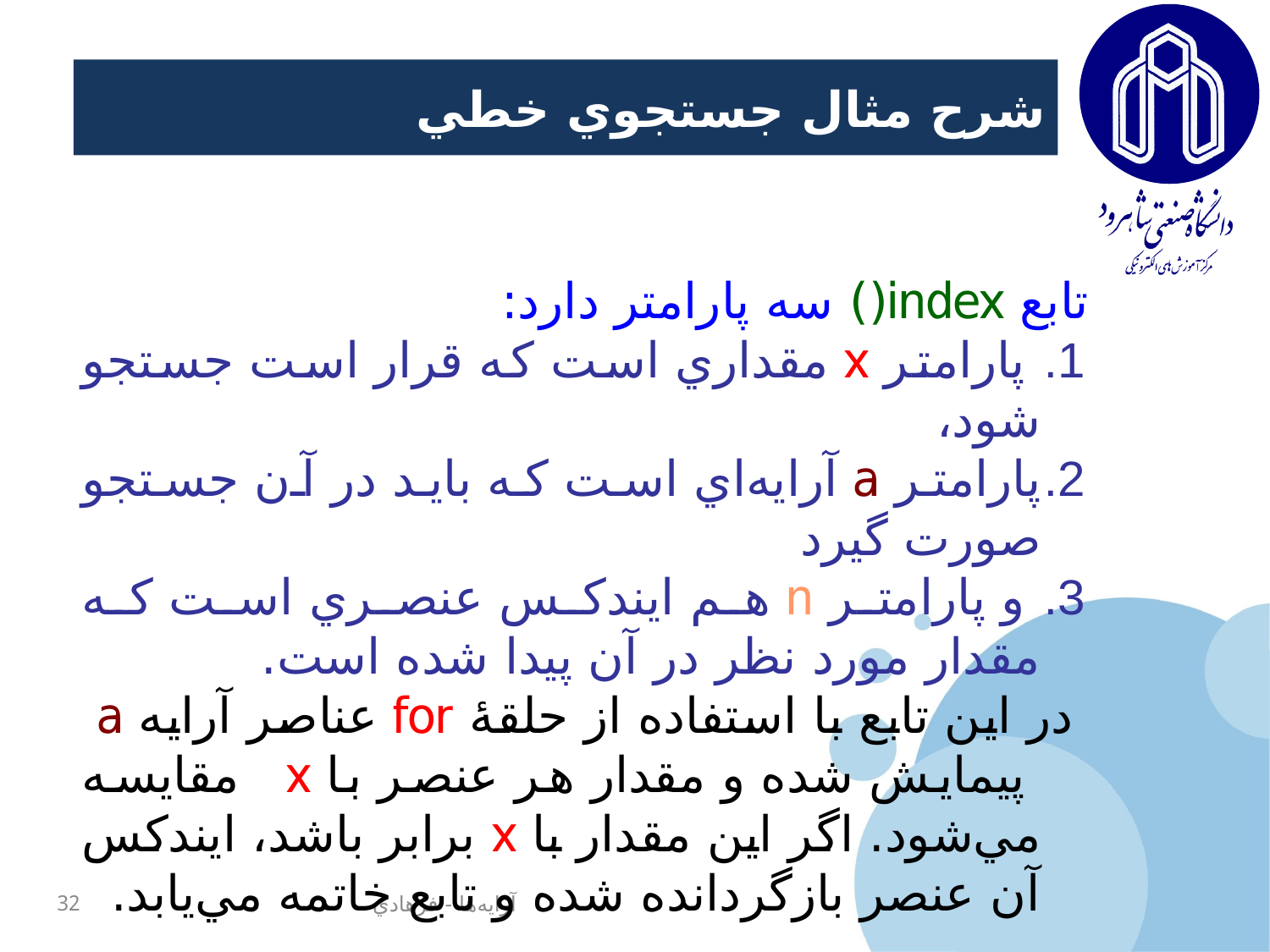

# شرح مثال جستجوي خطي
تابع index() سه پارامتر دارد:
 پارامتر x مقداري است که قرار است جستجو شود،
پارامتر a آرايه‌اي است که بايد در آن جستجو صورت گيرد
 و پارامتر n هم ايندکس عنصري است که مقدار مورد نظر در آن پيدا شده است.
 در اين تابع با استفاده از حلقۀ for عناصر آرايه a   پيمايش شده و مقدار هر عنصر با x   مقايسه مي‌شود. اگر اين مقدار با x برابر باشد، ايندکس آن عنصر بازگردانده شده و تابع خاتمه مي‌يابد.
32
آرايه‌ها - فرهادي